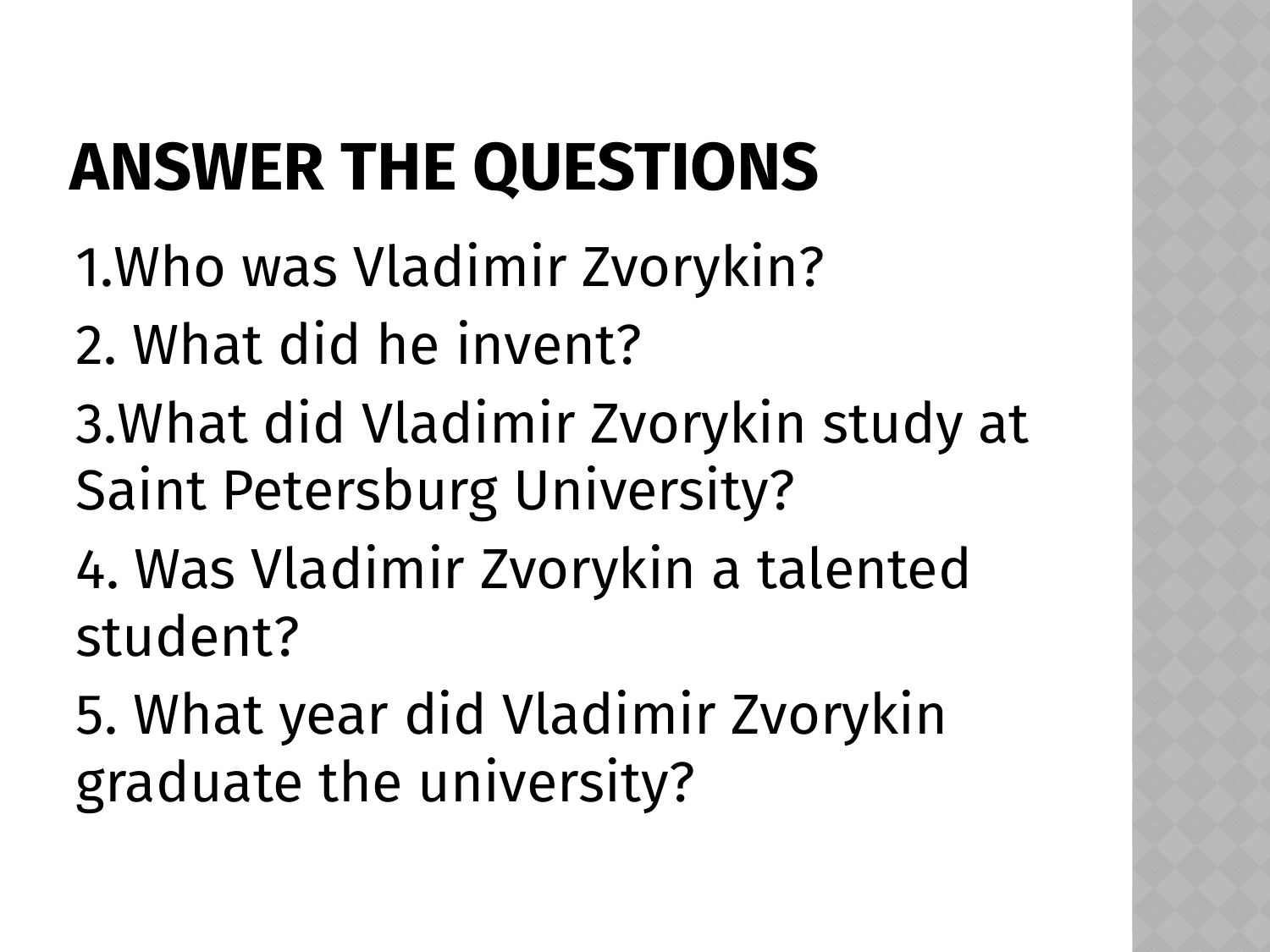

# answer the questions
1.Who was Vladimir Zvorykin?
2. What did he invent?
3.What did Vladimir Zvorykin study at Saint Petersburg University?
4. Was Vladimir Zvorykin a talented student?
5. What year did Vladimir Zvorykin graduate the university?